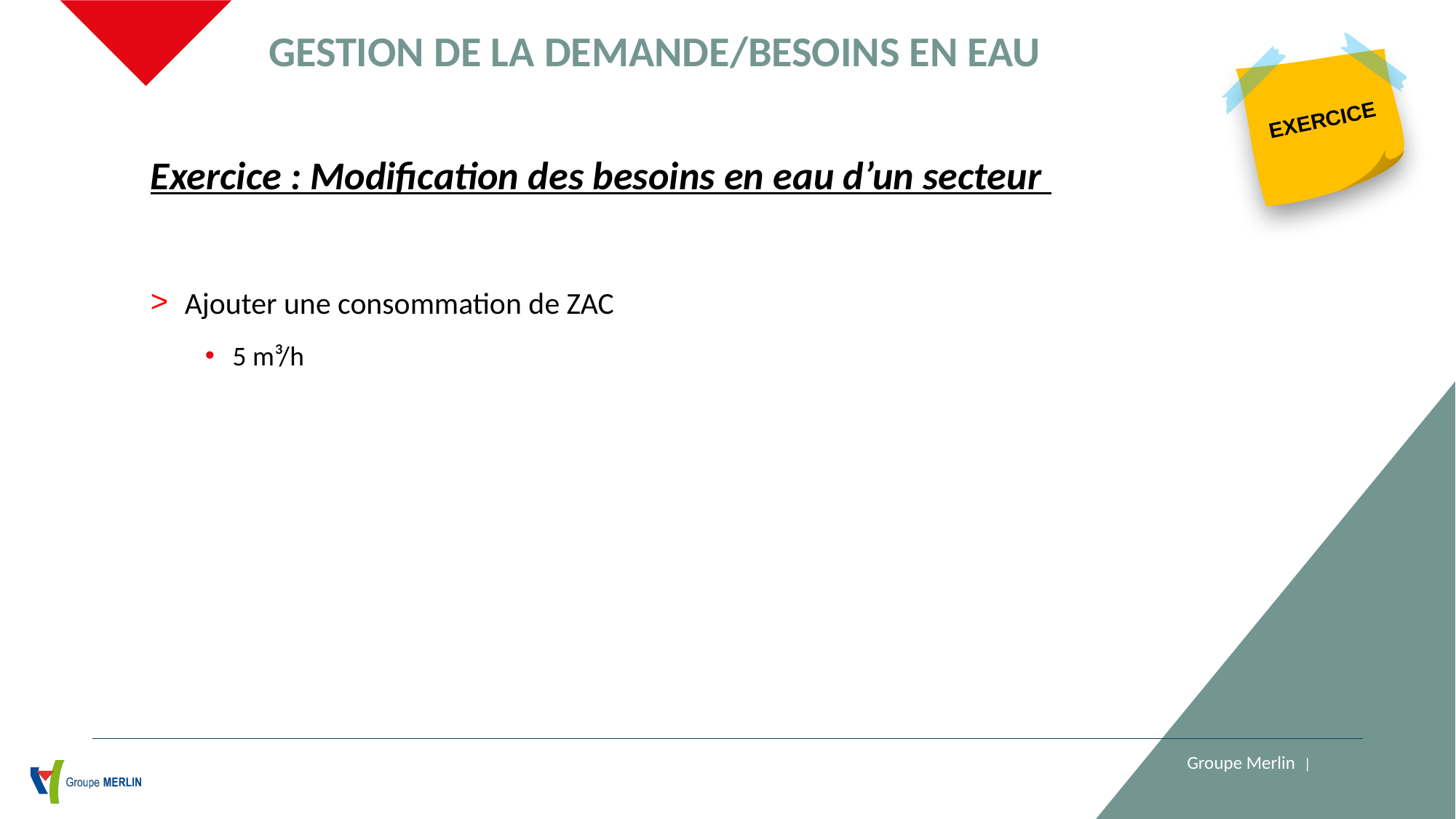

Gestion de la demande/besoins en eau

EXERCICE
Exercice : Modification des besoins en eau d’un secteur

Ajouter une consommation de ZAC
5 m³/h